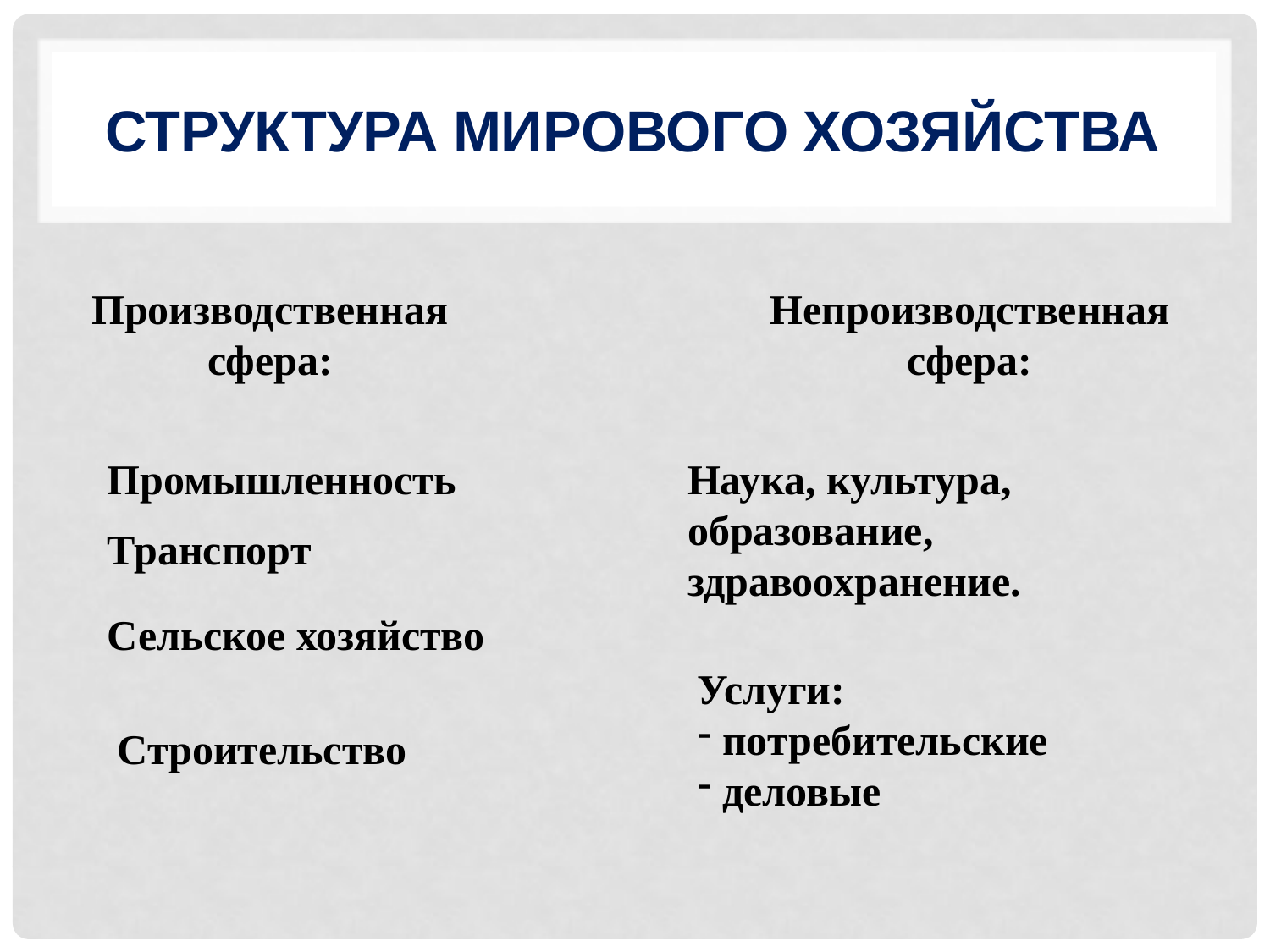

# Структура мирового хозяйства
Производственная сфера:
Непроизводственная сфера:
Промышленность
Наука, культура, образование, здравоохранение.
Транспорт
Сельское хозяйство
Услуги:
 потребительские
 деловые
Строительство